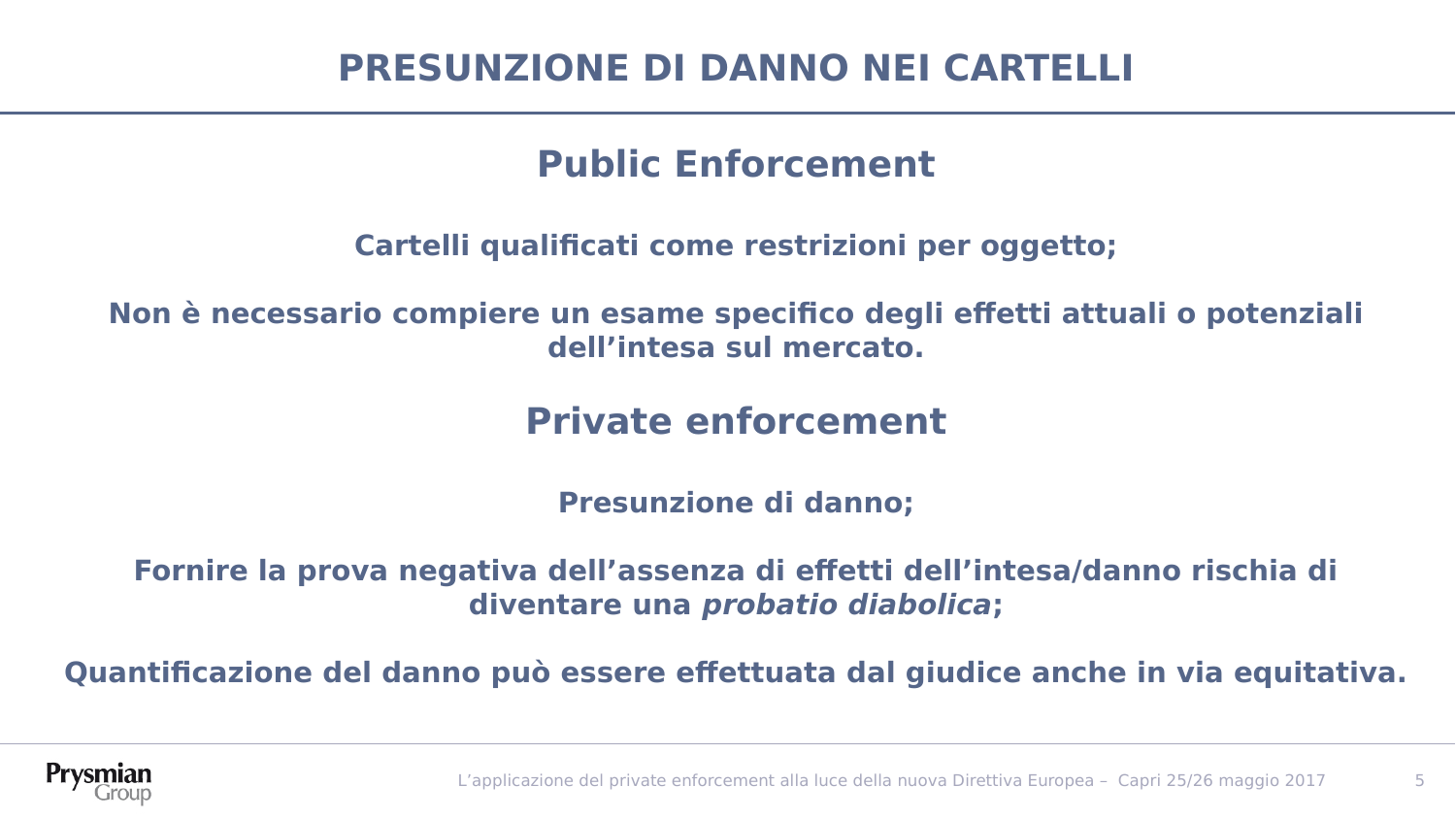

PRESUNZIONE DI DANNO NEI CARTELLI
Public Enforcement

Cartelli qualificati come restrizioni per oggetto;

Non è necessario compiere un esame specifico degli effetti attuali o potenziali dell’intesa sul mercato.

Private enforcement

Presunzione di danno;

Fornire la prova negativa dell’assenza di effetti dell’intesa/danno rischia di diventare una probatio diabolica;

Quantificazione del danno può essere effettuata dal giudice anche in via equitativa.